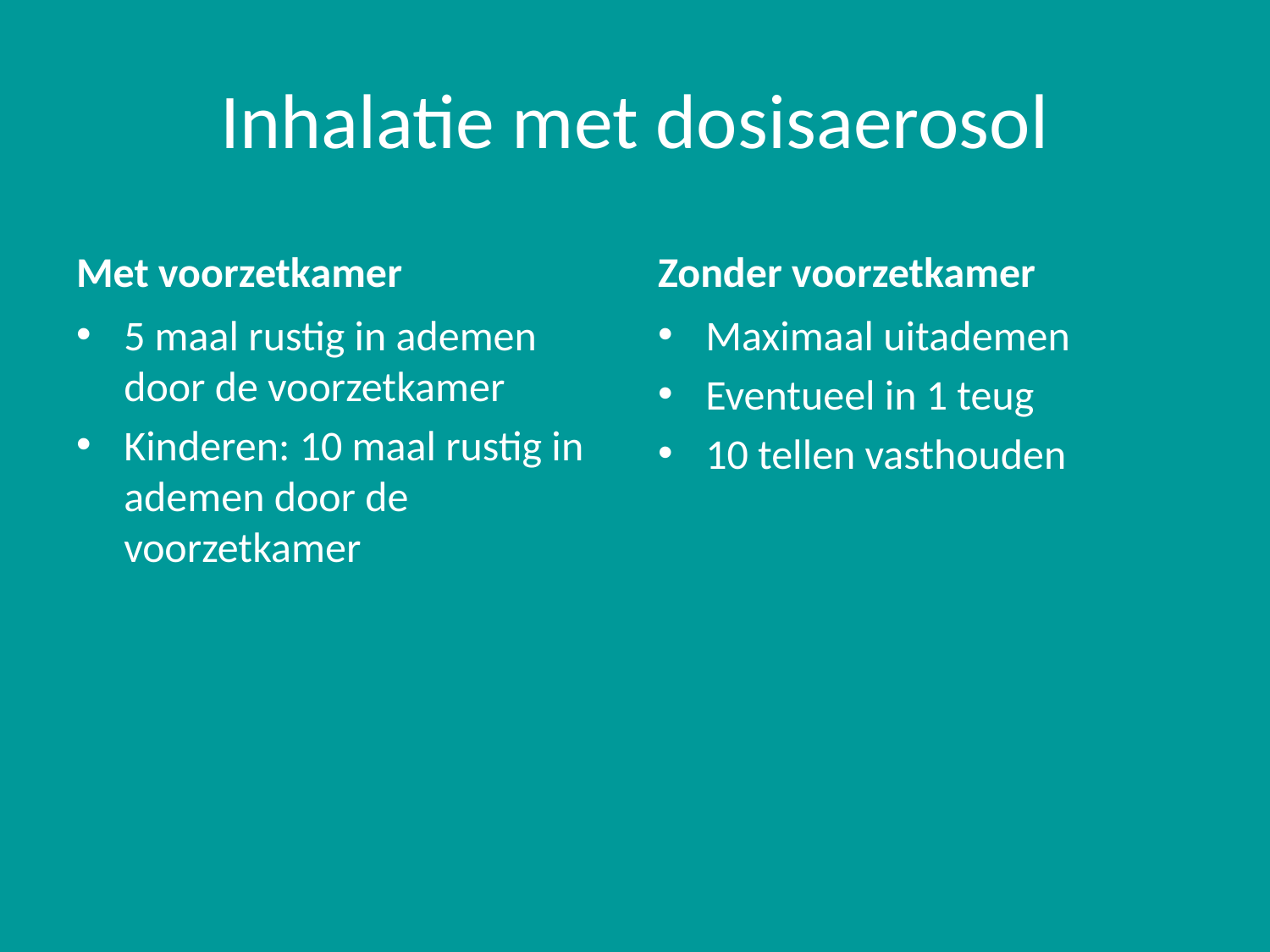

# Inhalatie met dosisaerosol
Met voorzetkamer
Zonder voorzetkamer
5 maal rustig in ademen door de voorzetkamer
Kinderen: 10 maal rustig in ademen door de voorzetkamer
Maximaal uitademen
Eventueel in 1 teug
10 tellen vasthouden